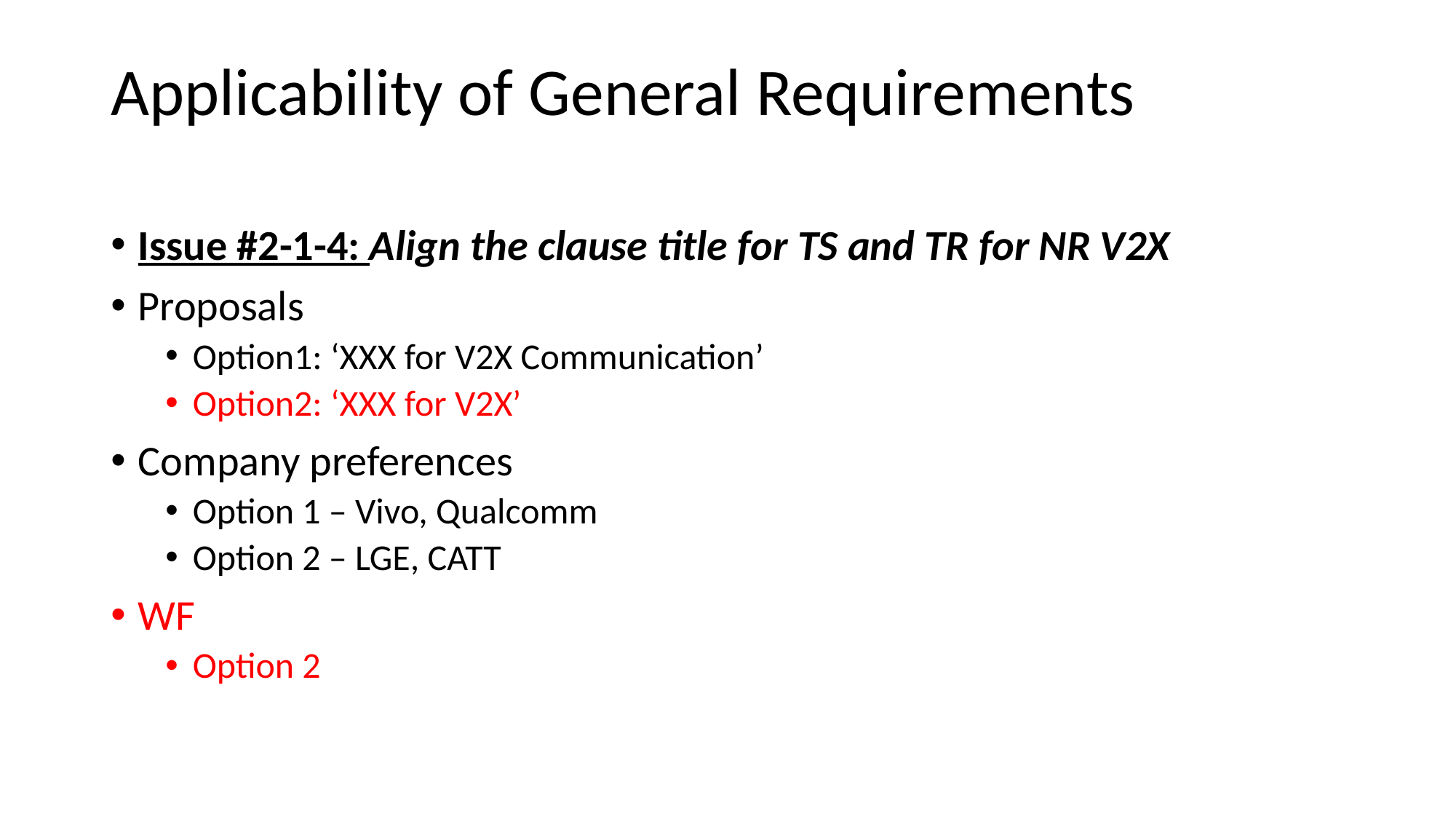

# Applicability of General Requirements
Issue #2-1-4: Align the clause title for TS and TR for NR V2X
Proposals
Option1: ‘XXX for V2X Communication’
Option2: ‘XXX for V2X’
Company preferences
Option 1 – Vivo, Qualcomm
Option 2 – LGE, CATT
WF
Option 2